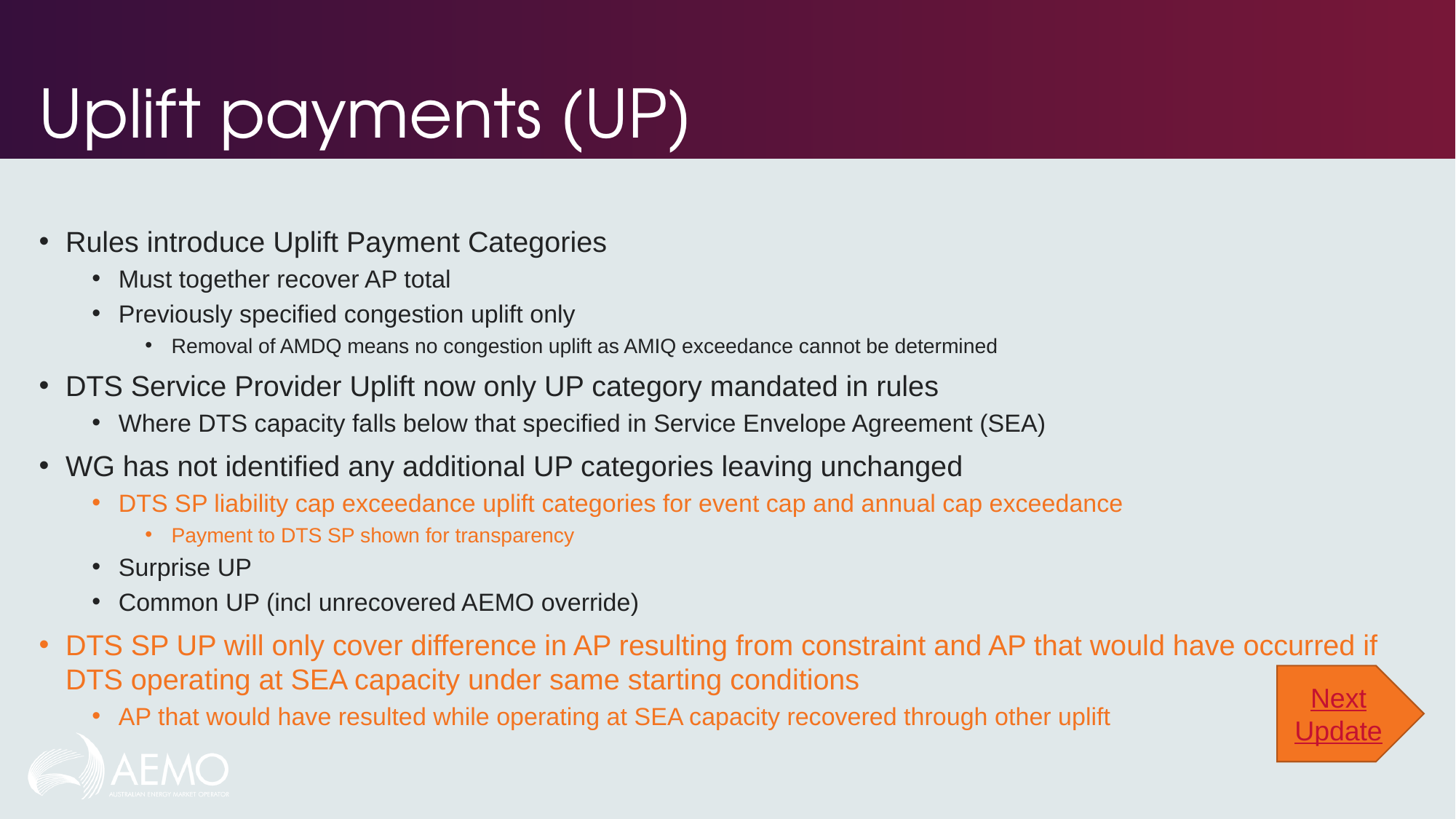

# Uplift payments (UP)
Rules introduce Uplift Payment Categories
Must together recover AP total
Previously specified congestion uplift only
Removal of AMDQ means no congestion uplift as AMIQ exceedance cannot be determined
DTS Service Provider Uplift now only UP category mandated in rules
Where DTS capacity falls below that specified in Service Envelope Agreement (SEA)
WG has not identified any additional UP categories leaving unchanged
DTS SP liability cap exceedance uplift categories for event cap and annual cap exceedance
Payment to DTS SP shown for transparency
Surprise UP
Common UP (incl unrecovered AEMO override)
DTS SP UP will only cover difference in AP resulting from constraint and AP that would have occurred if DTS operating at SEA capacity under same starting conditions
AP that would have resulted while operating at SEA capacity recovered through other uplift

Next
Update